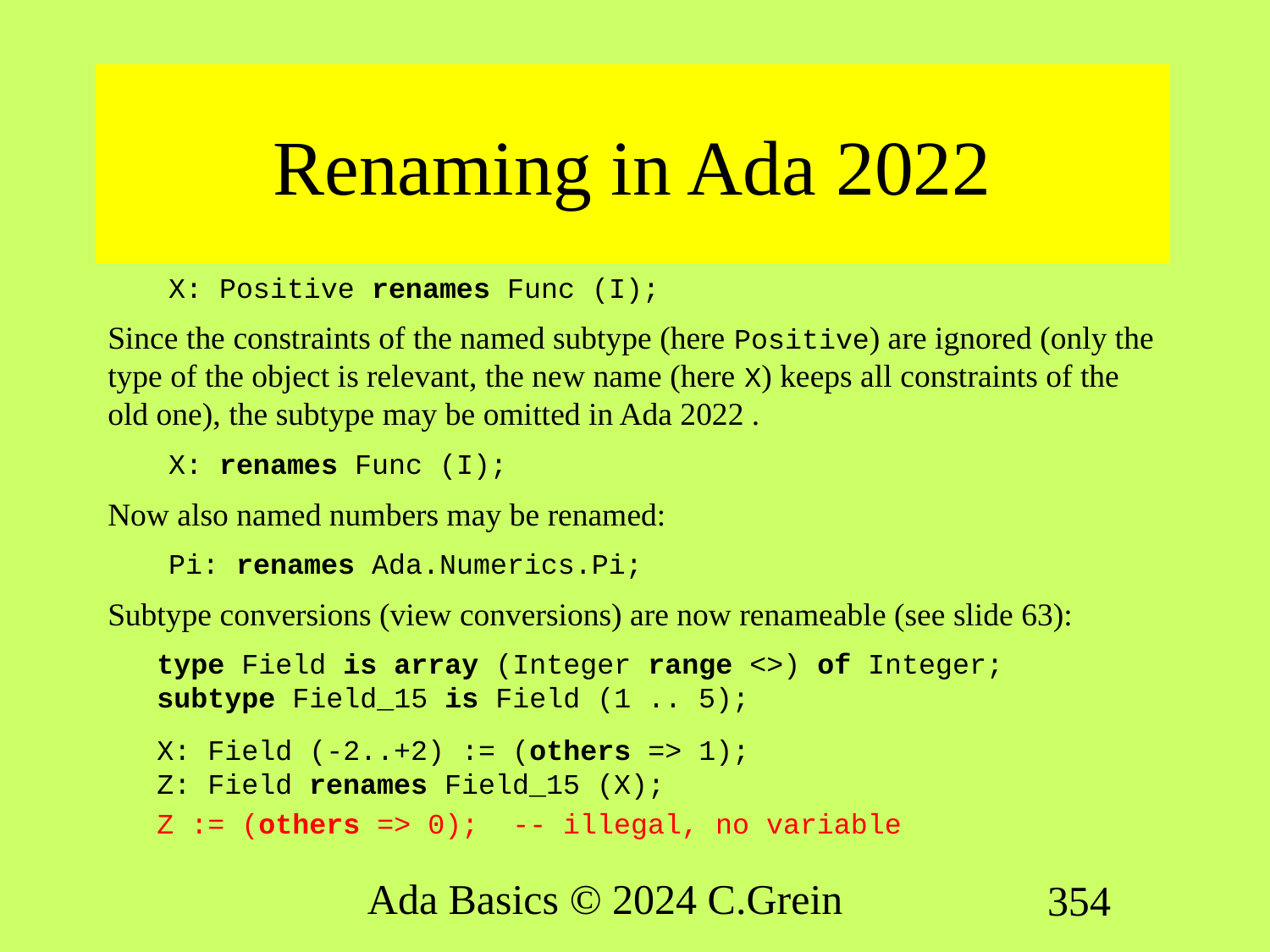

# Renaming in Ada 2022
X: Positive renames Func (I);
Since the constraints of the named subtype (here Positive) are ignored (only the type of the object is relevant, the new name (here X) keeps all constraints of the old one), the subtype may be omitted in Ada 2022 .
X: renames Func (I);
Now also named numbers may be renamed:
Pi: renames Ada.Numerics.Pi;
Subtype conversions (view conversions) are now renameable (see slide 63):
type Field is array (Integer range <>) of Integer;
subtype Field_15 is Field (1 .. 5);

X: Field (-2..+2) := (others => 1);
Z: Field renames Field_15 (X);

Z := (others => 0);  -- illegal, no variable
Ada Basics © 2024 C.Grein
354